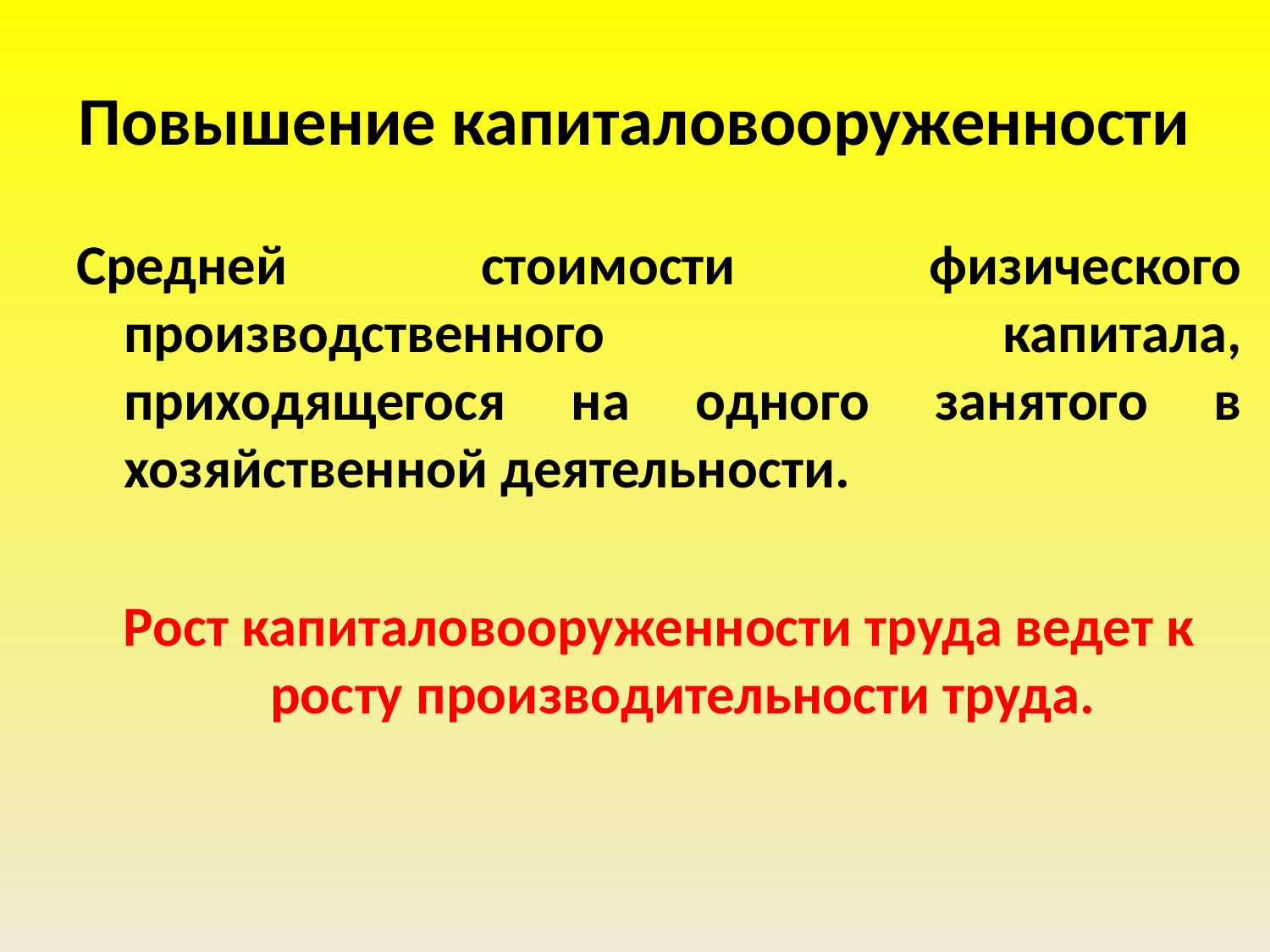

# Повышение капиталовооруженности
Средней стоимости физического производственного капитала, приходящегося на одного занятого в хозяйственной деятельности.

Рост капиталовооруженности труда ведет к росту производительности труда.